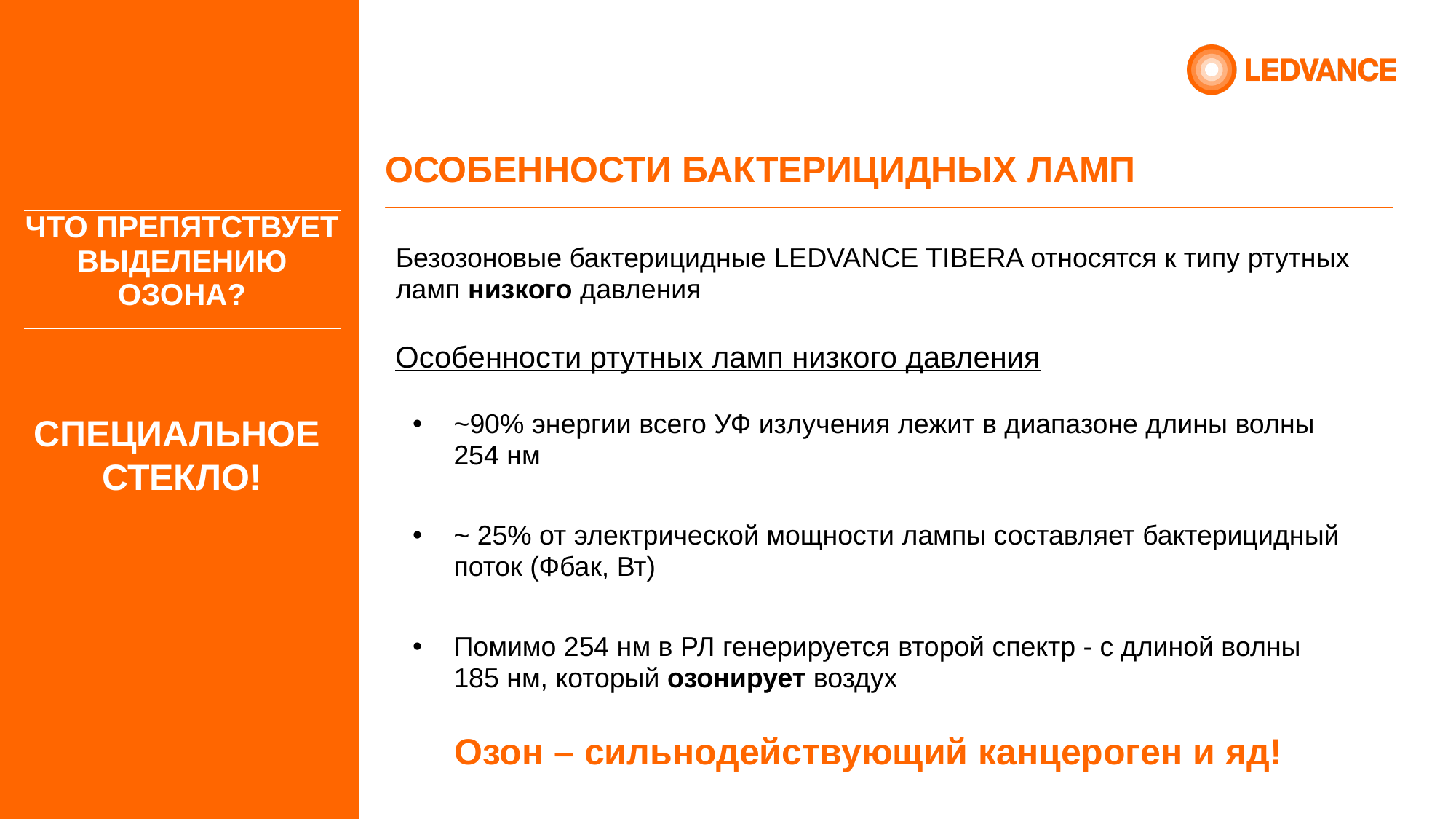

# ОСОБЕННОСТИ БАКТЕРИЦИДНЫХ ЛАМП
| Что препятствует выделению озона? |
| --- |
Безозоновые бактерицидные LEDVANCE TIBERA относятся к типу ртутных ламп низкого давления
Особенности ртутных ламп низкого давления
~90% энергии всего УФ излучения лежит в диапазоне длины волны 254 нм

~ 25% от электрической мощности лампы составляет бактерицидный поток (Фбак, Вт)

Помимо 254 нм в РЛ генерируется второй спектр - с длиной волны 185 нм, который озонирует воздух
Специальное
Стекло!
Озон – сильнодействующий канцероген и яд!